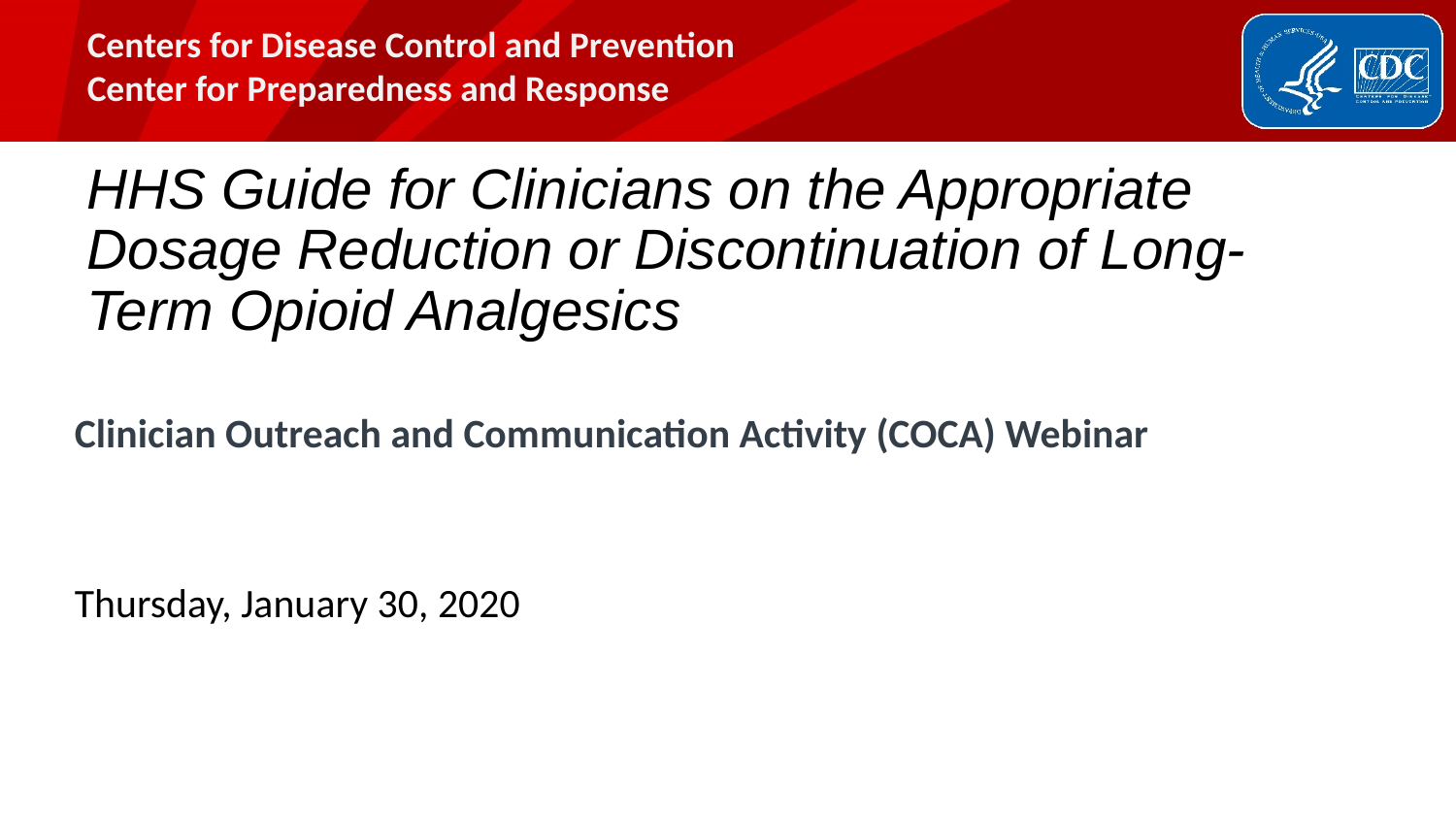

# HHS Guide for Clinicians on the Appropriate Dosage Reduction or Discontinuation of Long-Term Opioid Analgesics

Clinician Outreach and Communication Activity (COCA) Webinar

Thursday, January 30, 2020